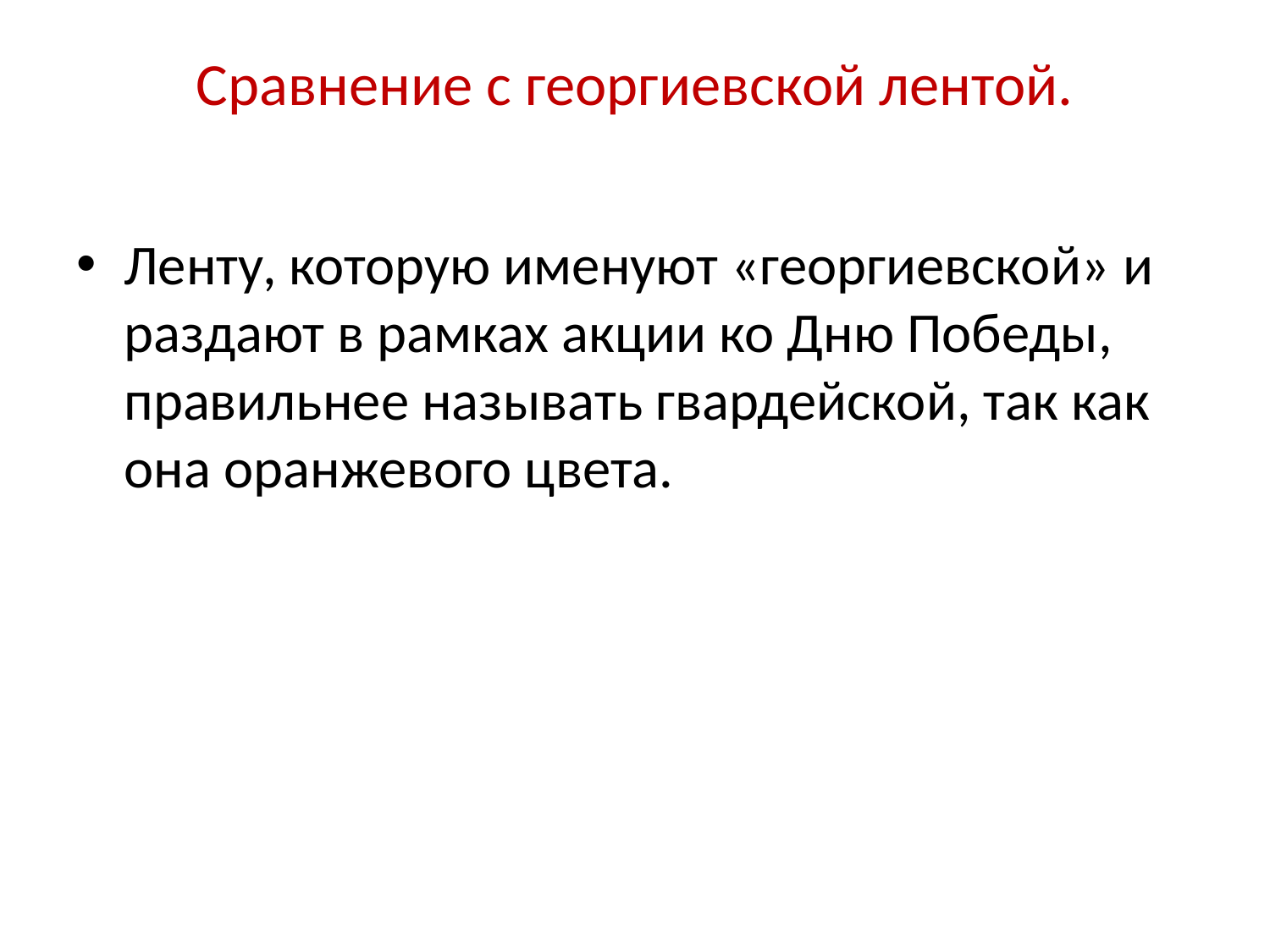

# Сравнение с георгиевской лентой.
Ленту, которую именуют «георгиевской» и раздают в рамках акции ко Дню Победы, правильнее называть гвардейской, так как она оранжевого цвета.